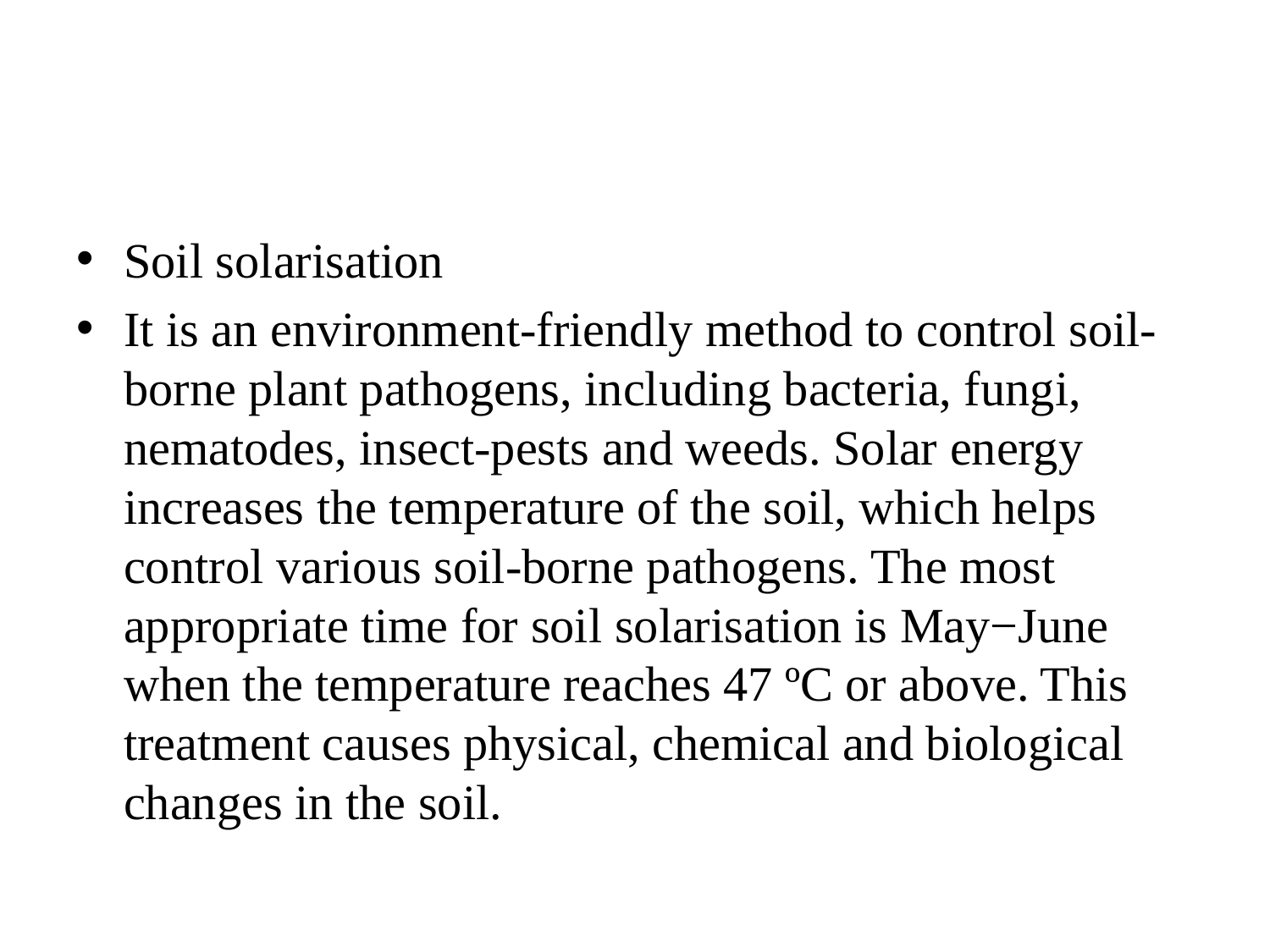

#
Soil solarisation
It is an environment-friendly method to control soil-borne plant pathogens, including bacteria, fungi, nematodes, insect-pests and weeds. Solar energy increases the temperature of the soil, which helps control various soil-borne pathogens. The most appropriate time for soil solarisation is May−June when the temperature reaches 47 ºC or above. This treatment causes physical, chemical and biological changes in the soil.